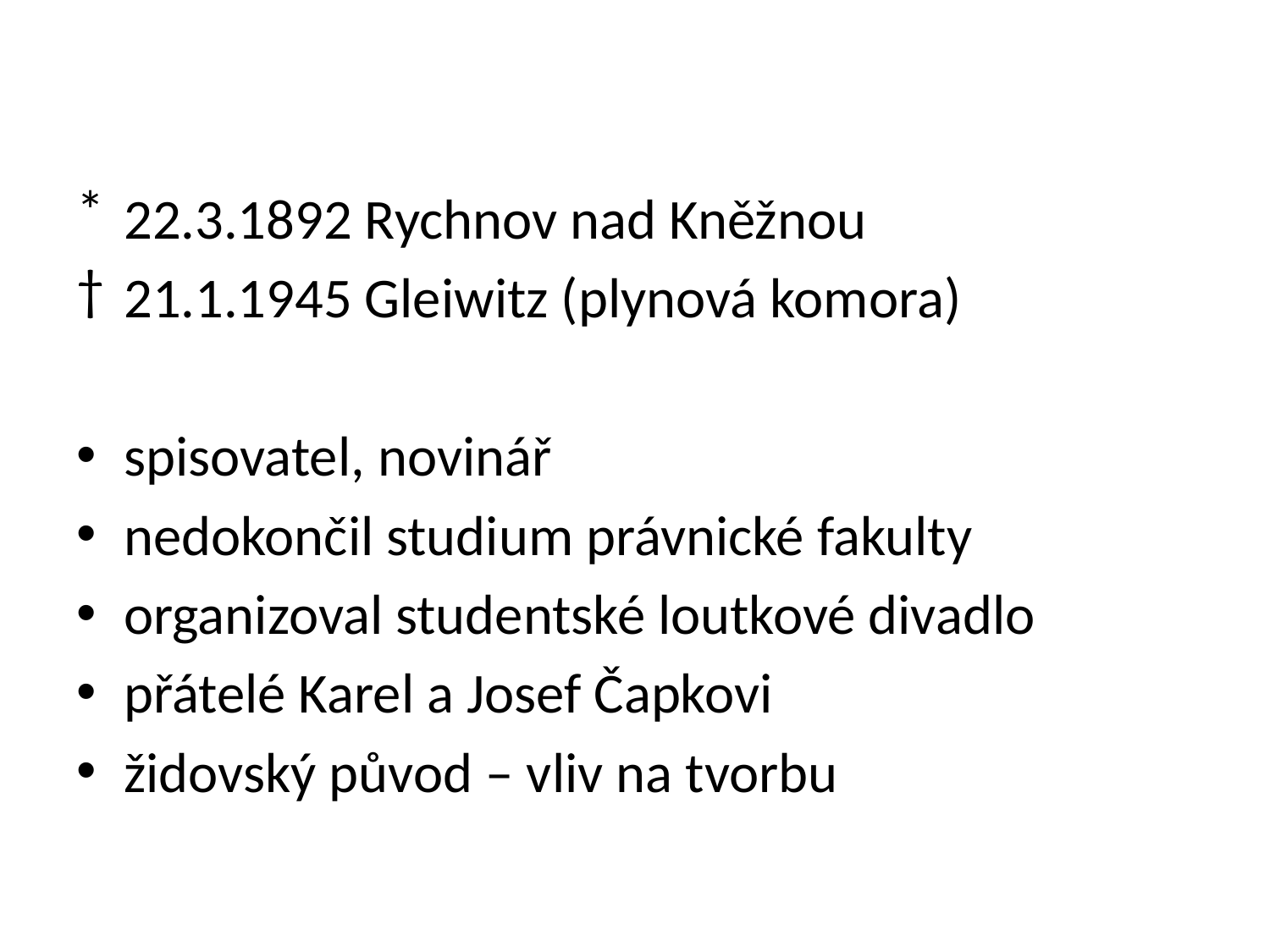

22.3.1892 Rychnov nad Kněžnou
21.1.1945 Gleiwitz (plynová komora)

spisovatel, novinář
nedokončil studium právnické fakulty
organizoval studentské loutkové divadlo
přátelé Karel a Josef Čapkovi
židovský původ – vliv na tvorbu